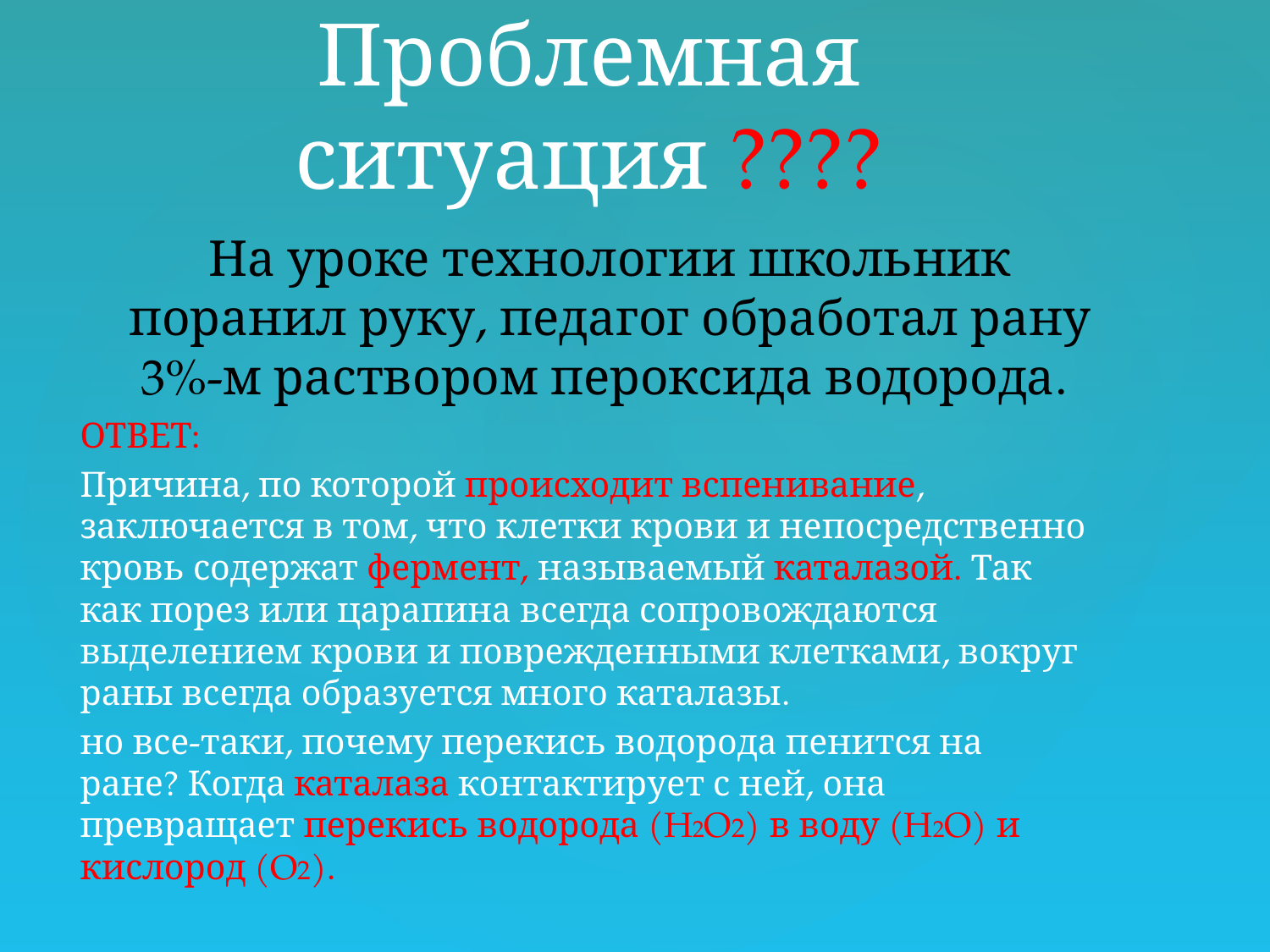

# Проблемная ситуация ????
На уроке технологии школьник поранил руку, педагог обработал рану 3%-м раствором пероксида водорода.
ОТВЕТ:
Причина, по которой происходит вспенивание, заключается в том, что клетки крови и непосредственно кровь содержат фермент, называемый каталазой. Так как порез или царапина всегда сопровождаются выделением крови и поврежденными клетками, вокруг раны всегда образуется много каталазы.
но все-таки, почему перекись водорода пенится на ране? Когда каталаза контактирует с ней, она превращает перекись водорода (H2O2) в воду (H2O) и кислород (O2).